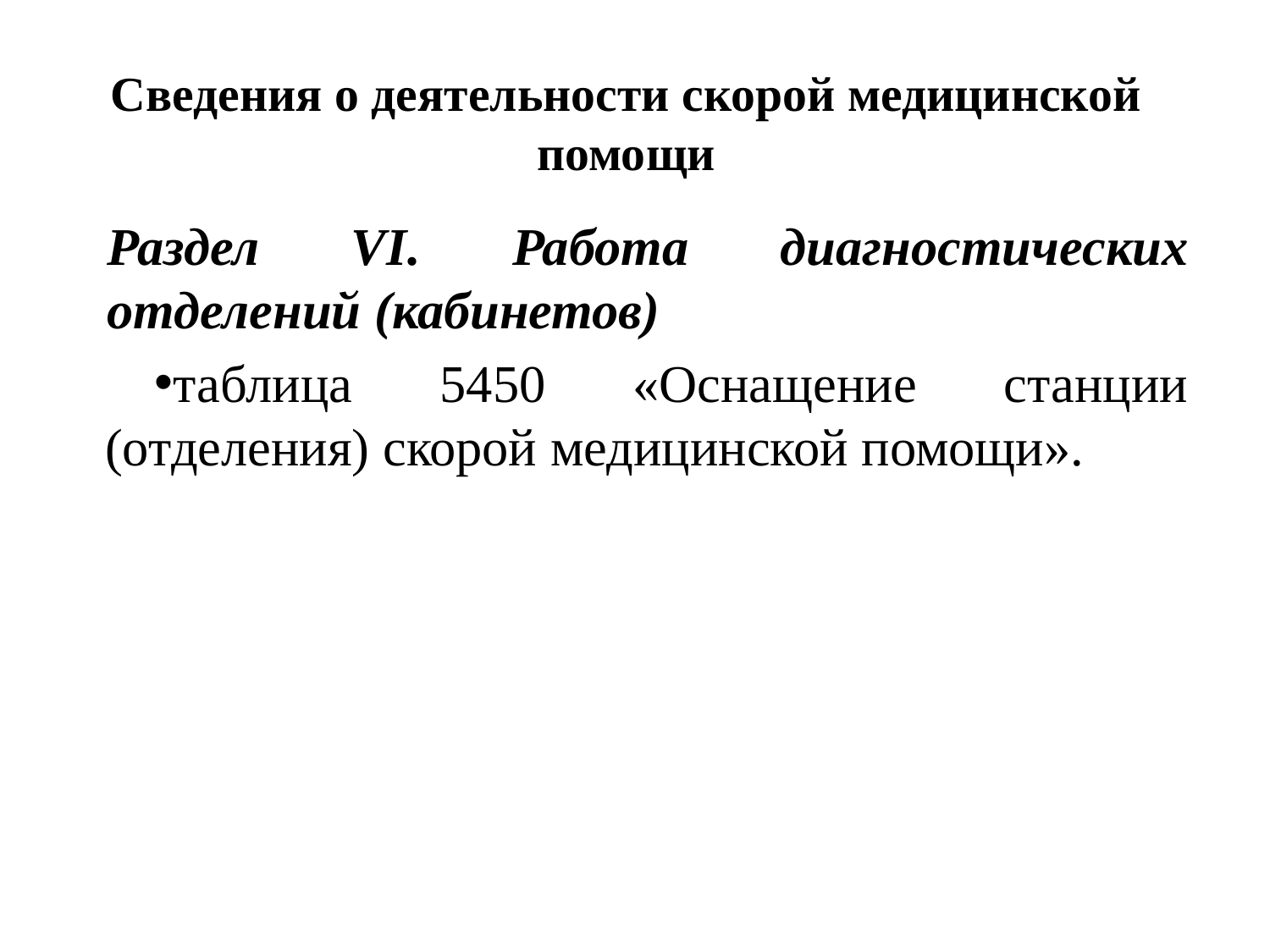

# Сведения о деятельности скорой медицинской помощи
Раздел VI. Работа диагностических отделений (кабинетов)
таблица 5450 «Оснащение станции (отделения) скорой медицинской помощи».